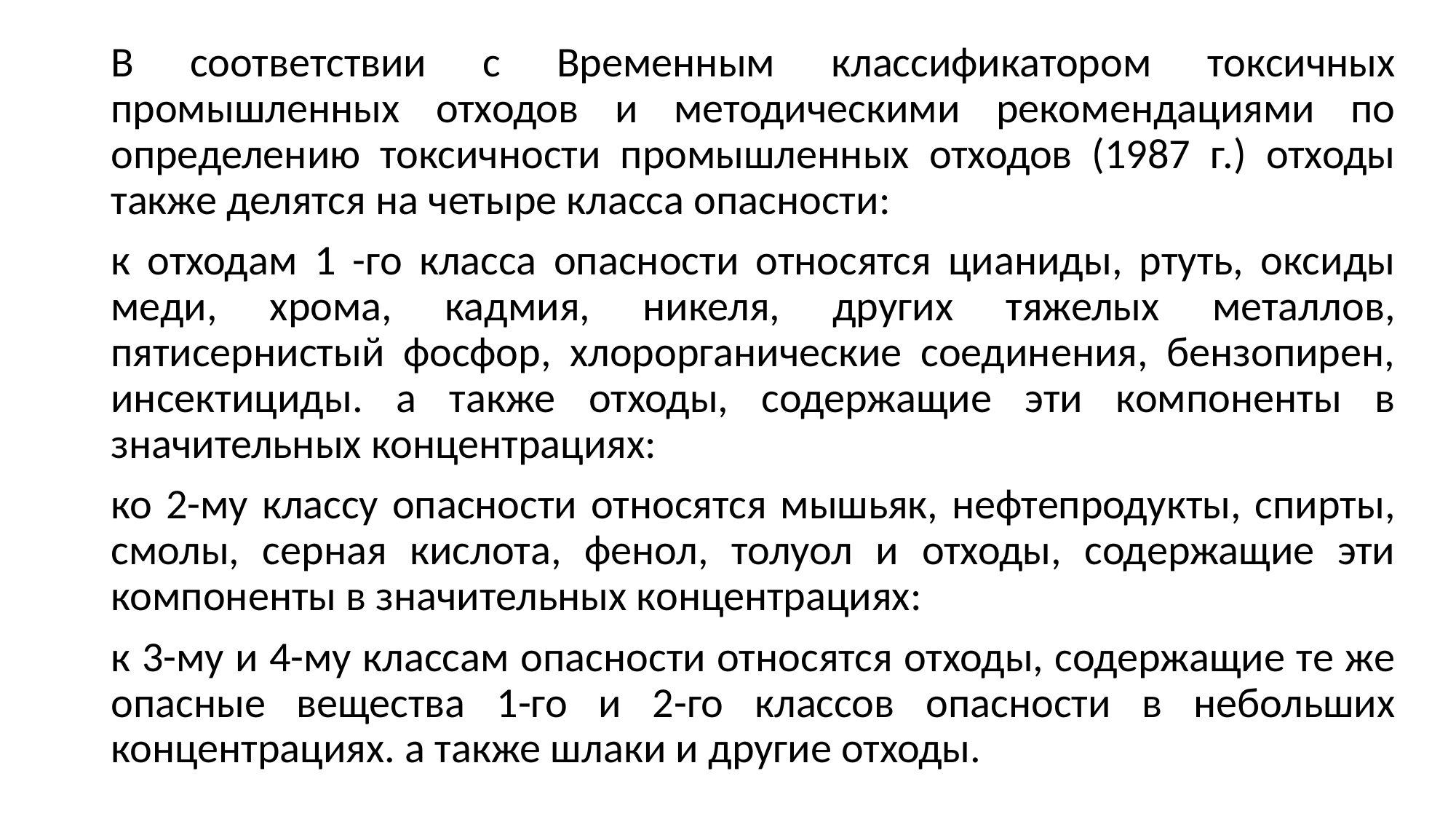

В соответствии с Временным классификатором токсичных промышленных отходов и методическими рекомендациями по определению токсичности промышленных отходов (1987 г.) отходы также делятся на четыре класса опасности:
к отходам 1 -го класса опасности относятся цианиды, ртуть, оксиды меди, хрома, кадмия, никеля, других тяжелых металлов, пятисернистый фосфор, хлорорганические соединения, бензопирен, инсектициды. а также отходы, содержащие эти компоненты в значительных концентрациях:
ко 2-му классу опасности относятся мышьяк, нефтепродукты, спирты, смолы, серная кислота, фенол, толуол и отходы, содержащие эти компоненты в значительных концентрациях:
к 3-му и 4-му классам опасности относятся отходы, содержащие те же опасные вещества 1-го и 2-го классов опасности в небольших концентрациях. а также шлаки и другие отходы.